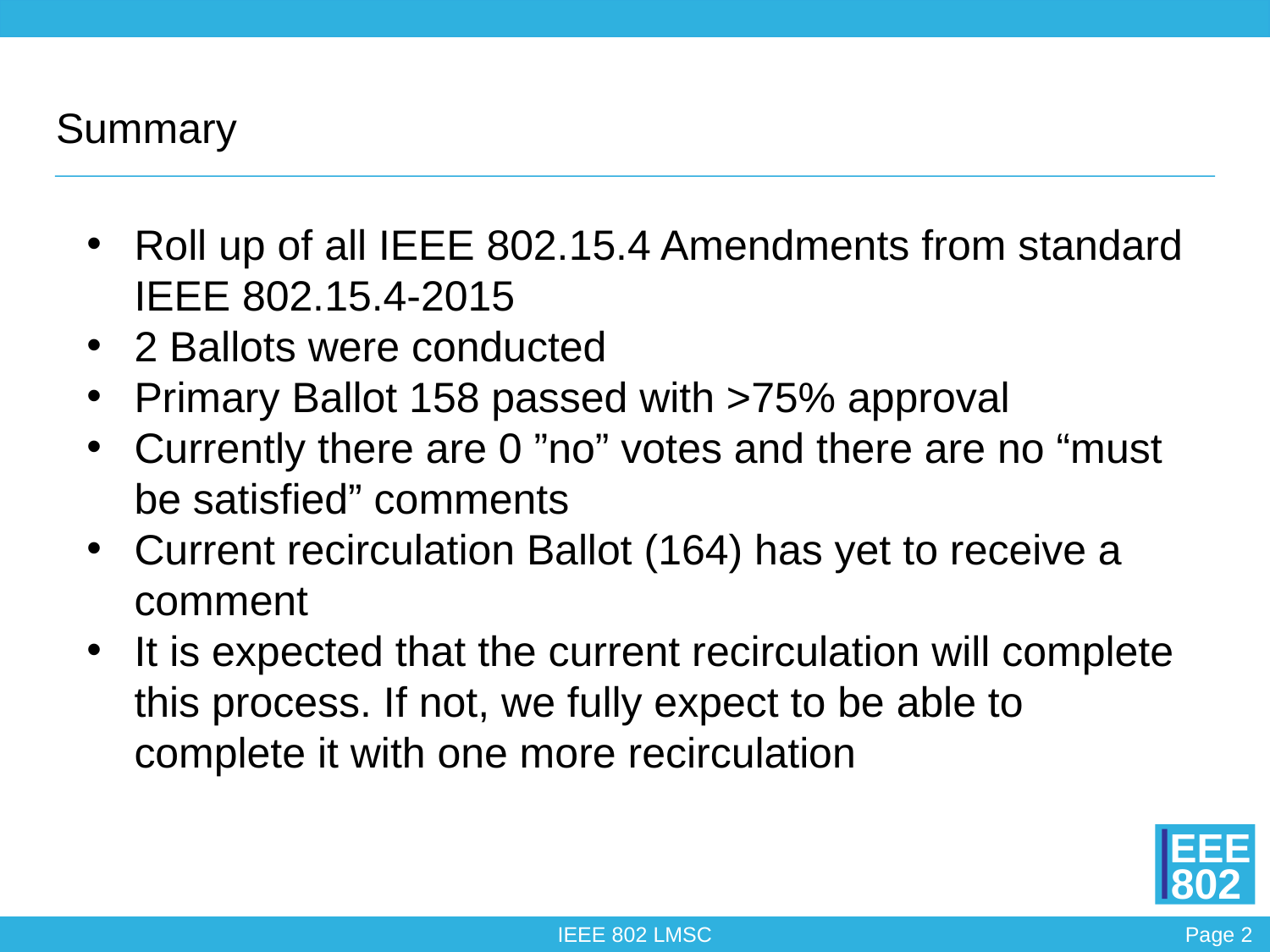

Summary
Roll up of all IEEE 802.15.4 Amendments from standard IEEE 802.15.4-2015
2 Ballots were conducted
Primary Ballot 158 passed with >75% approval
Currently there are 0 ”no” votes and there are no “must be satisfied” comments
Current recirculation Ballot (164) has yet to receive a comment
It is expected that the current recirculation will complete this process. If not, we fully expect to be able to complete it with one more recirculation